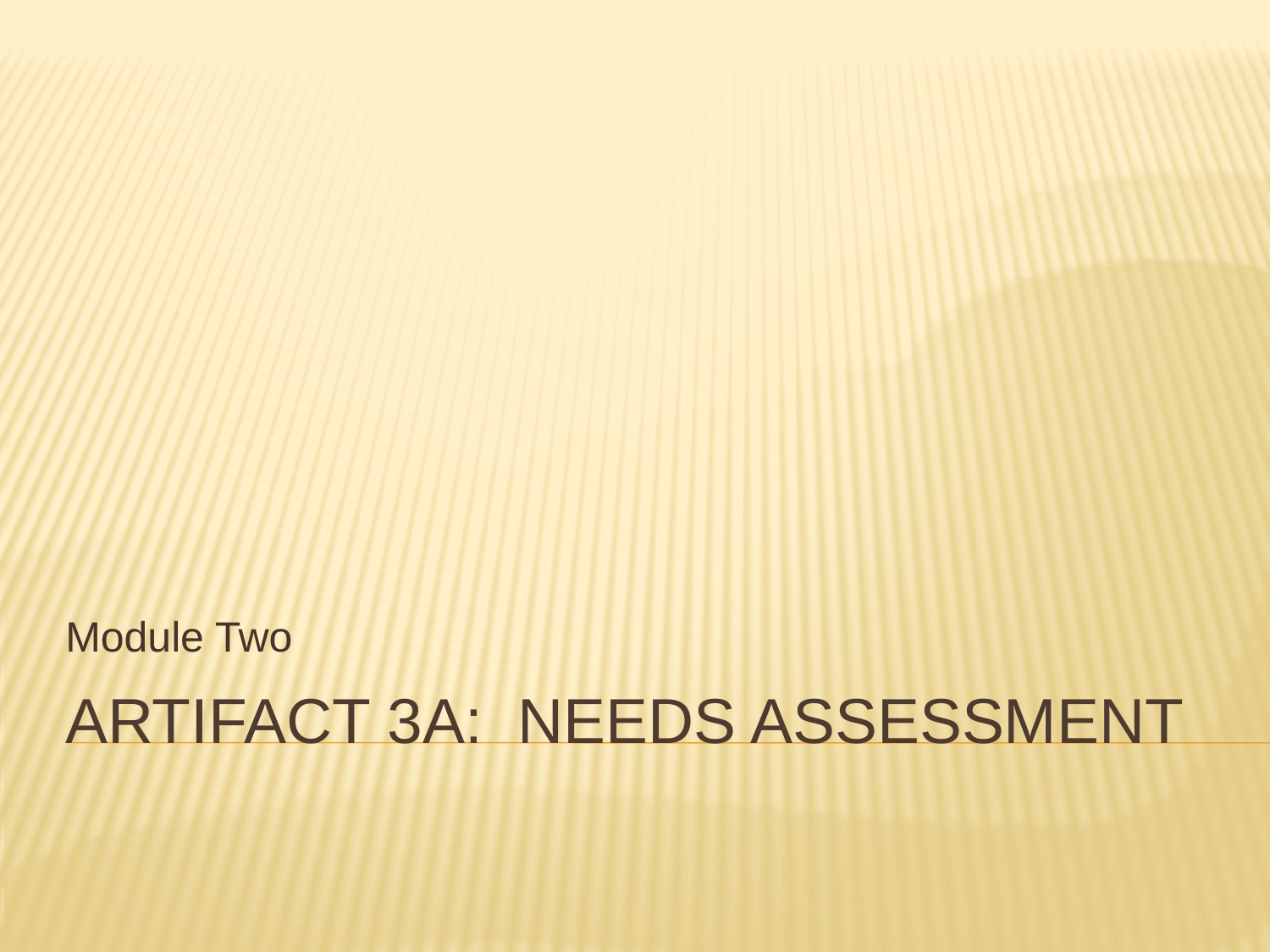

Module Two
# Artifact 3A:  Needs Assessment